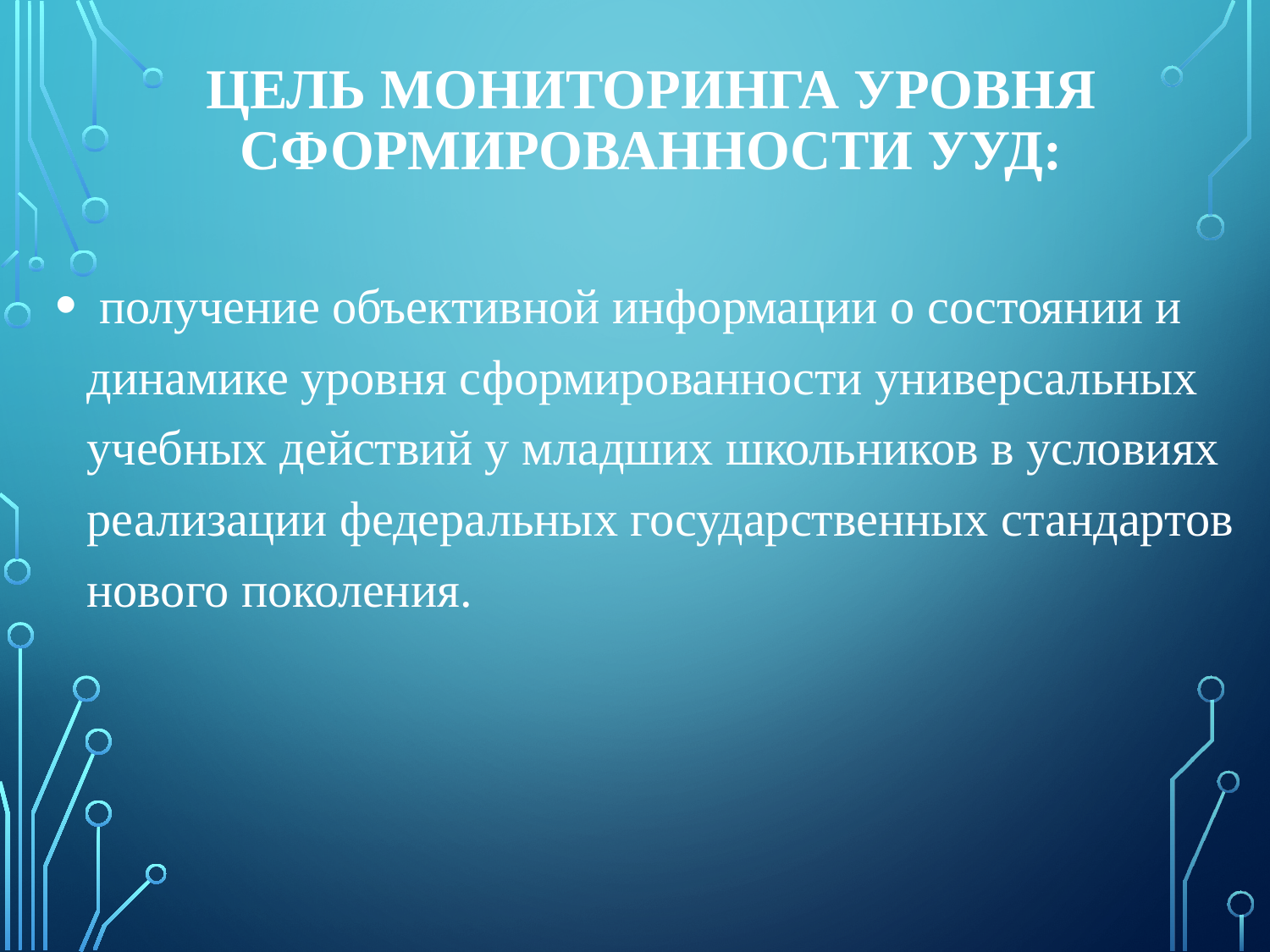

# Цель мониторинга уровня сформированности УУД:
 получение объективной информации о состоянии и динамике уровня сформированности универсальных учебных действий у младших школьников в условиях реализации федеральных государственных стандартов нового поколения.